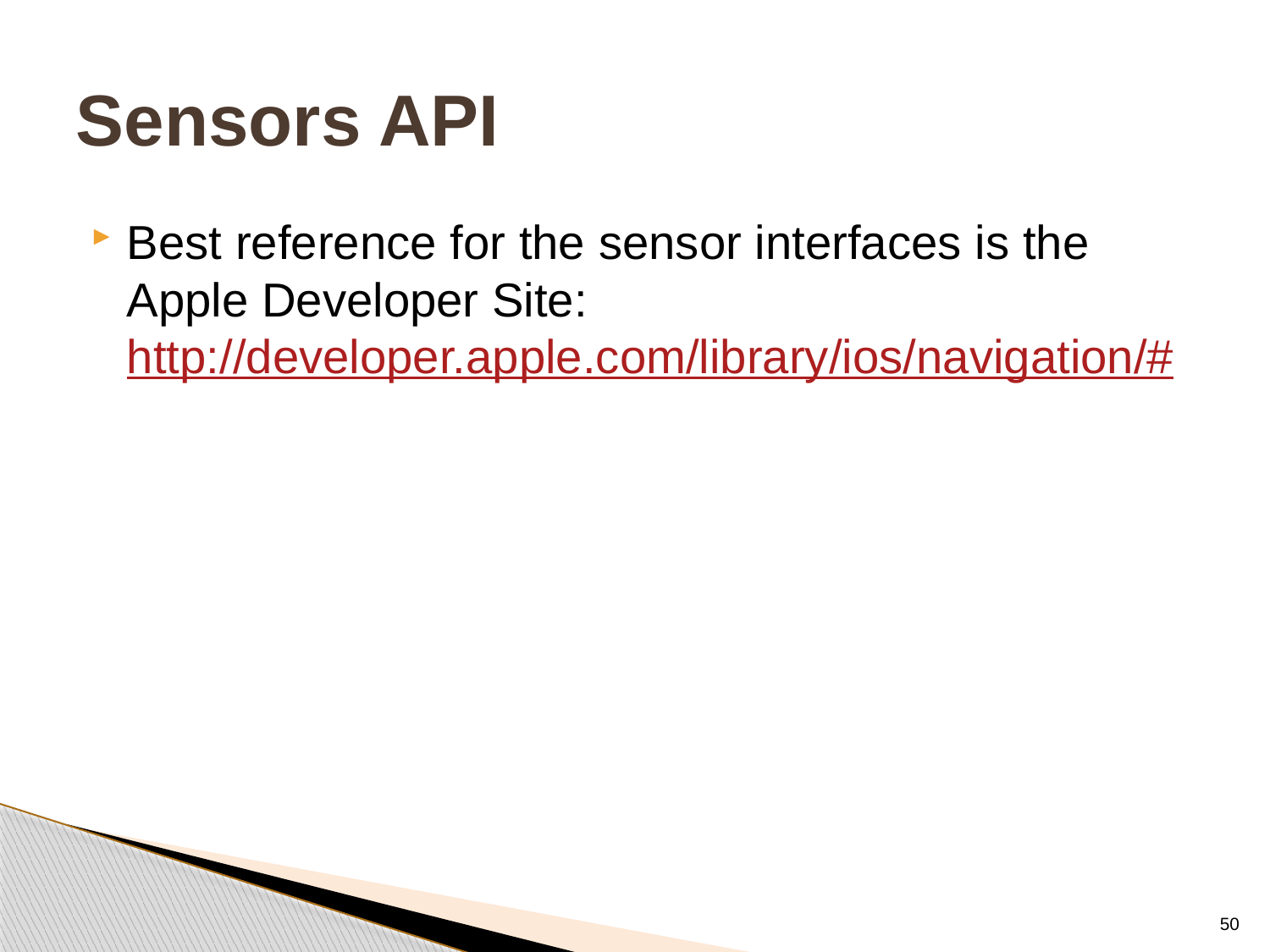

# Sensors API
Best reference for the sensor interfaces is the Apple Developer Site: http://developer.apple.com/library/ios/navigation/#

50